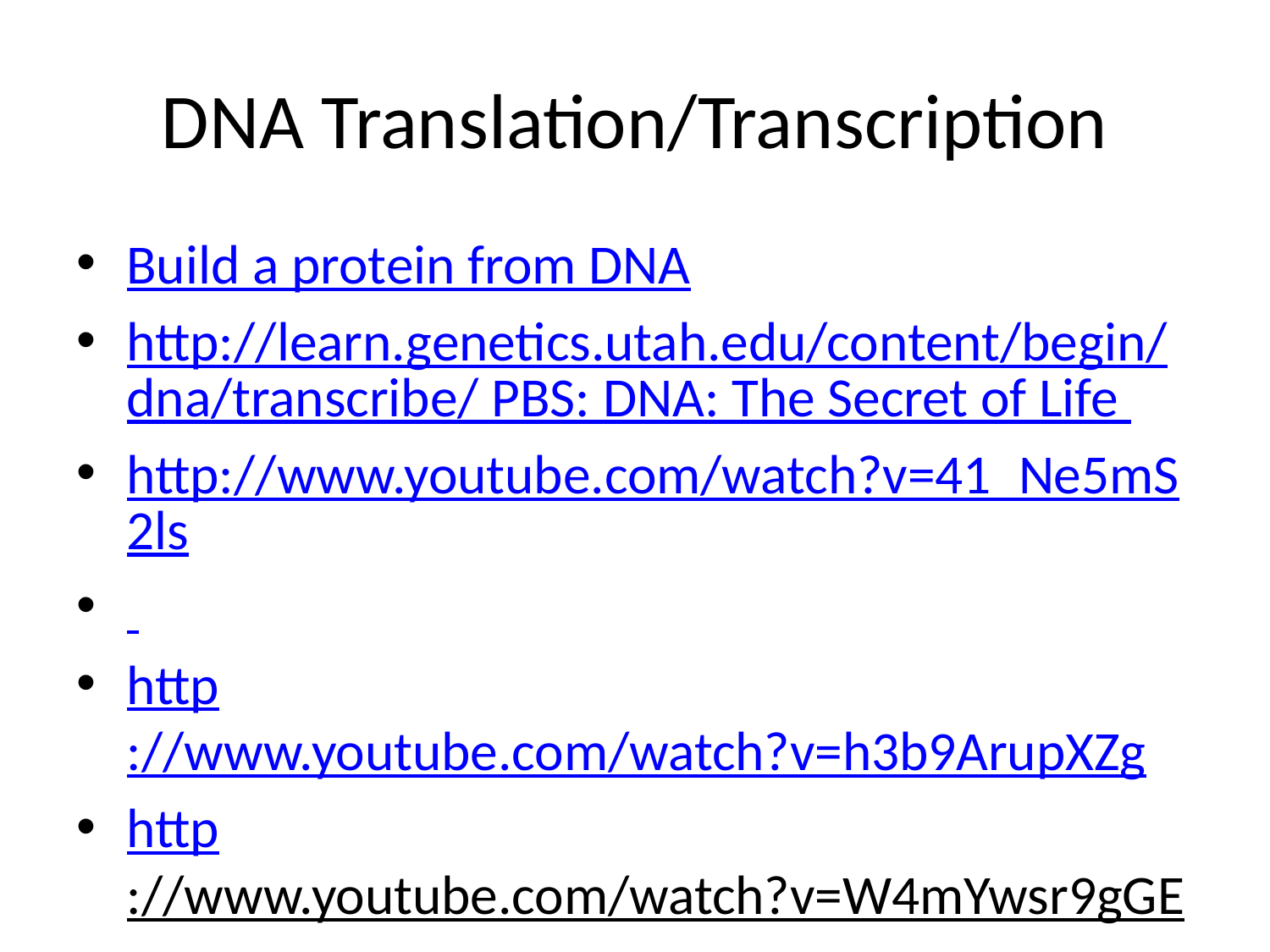

# DNA Translation/Transcription
Build a protein from DNA
http://learn.genetics.utah.edu/content/begin/dna/transcribe/ PBS: DNA: The Secret of Life
http://www.youtube.com/watch?v=41_Ne5mS2ls

http://www.youtube.com/watch?v=h3b9ArupXZg
http://www.youtube.com/watch?v=W4mYwsr9gGE